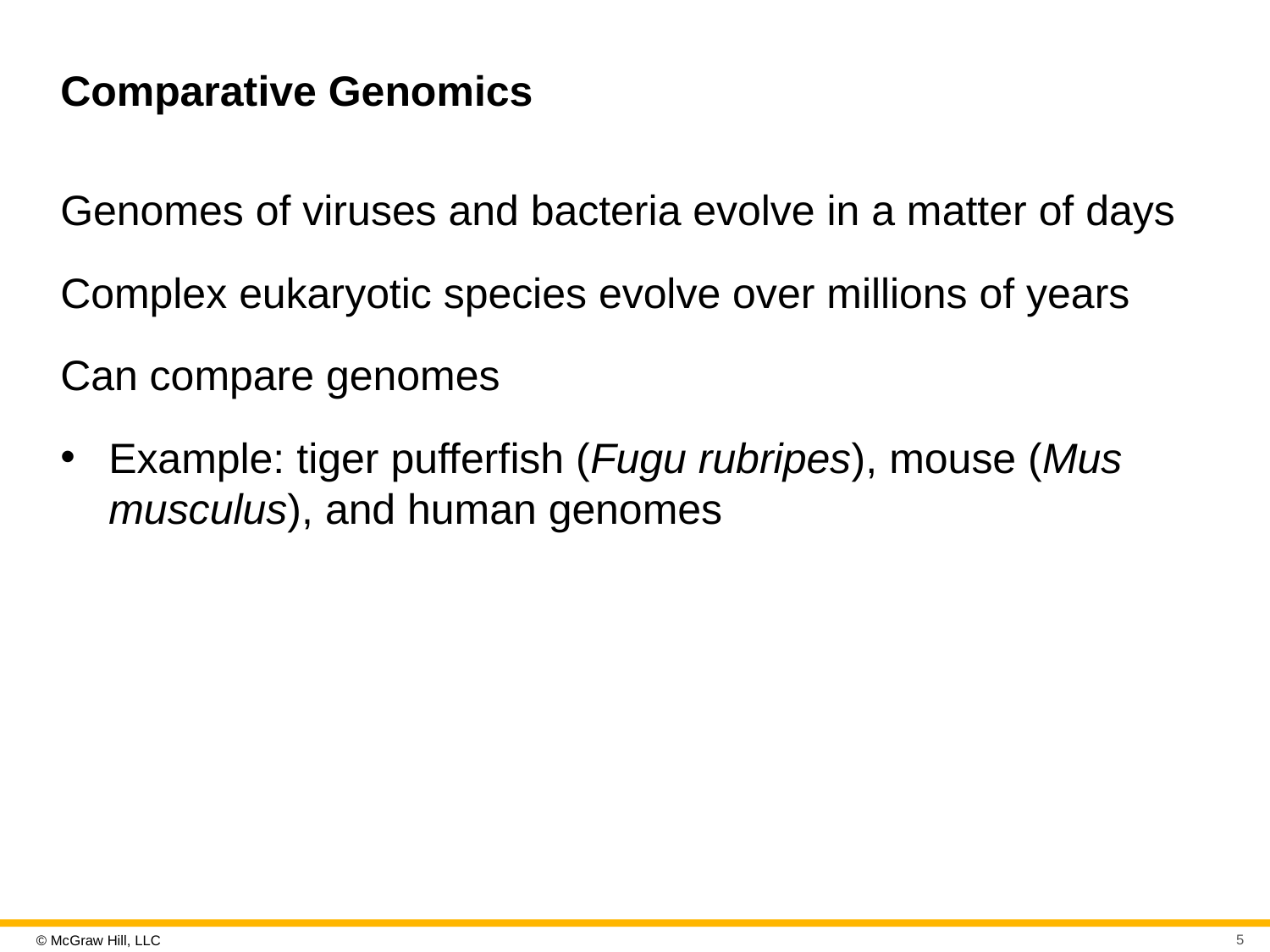

# Comparative Genomics
Genomes of viruses and bacteria evolve in a matter of days
Complex eukaryotic species evolve over millions of years
Can compare genomes
Example: tiger pufferfish (Fugu rubripes), mouse (Mus musculus), and human genomes
5